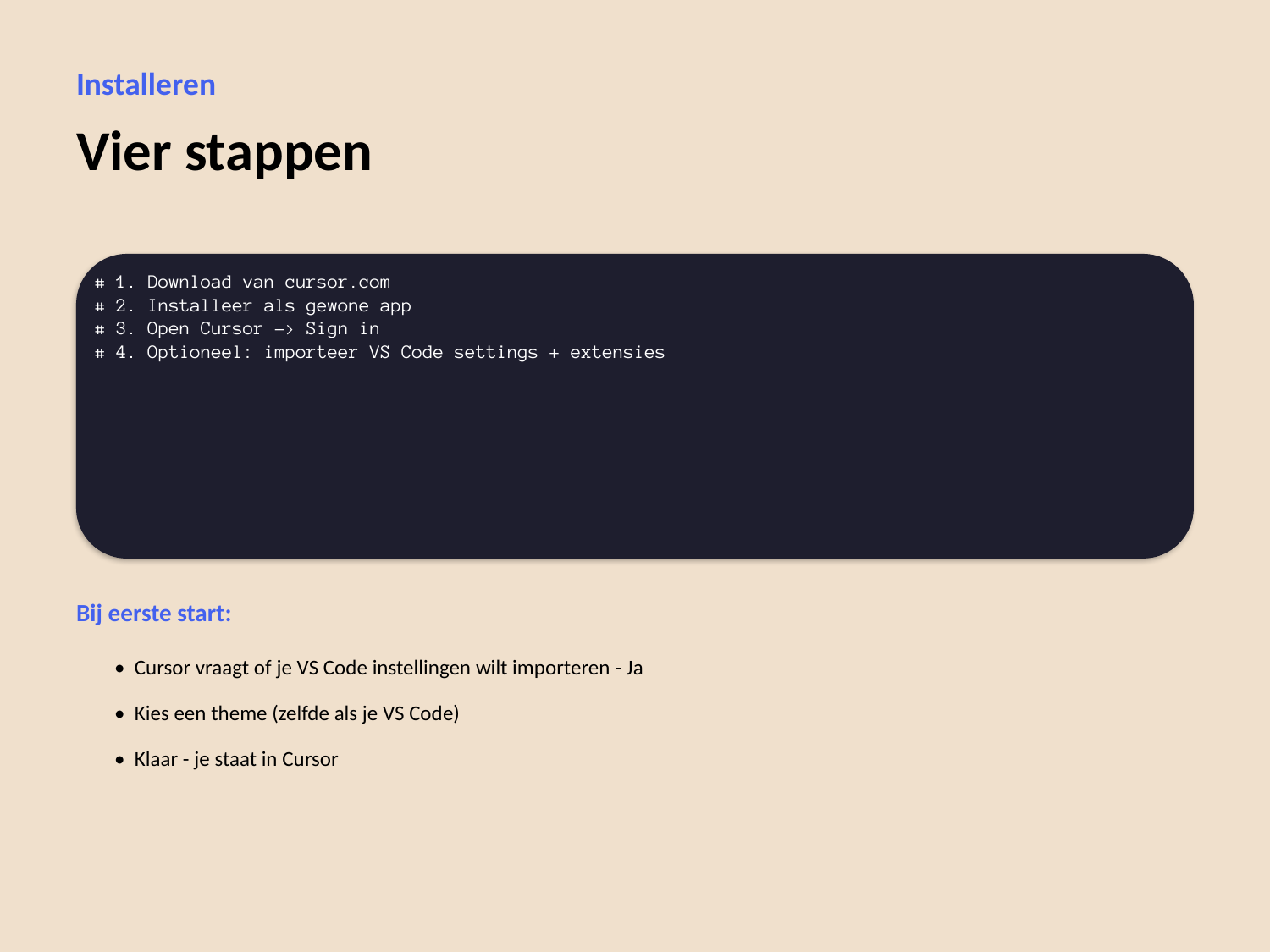

Installeren
Vier stappen

# 1. Download van cursor.com
# 2. Installeer als gewone app
# 3. Open Cursor -> Sign in
# 4. Optioneel: importeer VS Code settings + extensies
Bij eerste start:
•  Cursor vraagt of je VS Code instellingen wilt importeren - Ja
•  Kies een theme (zelfde als je VS Code)
•  Klaar - je staat in Cursor